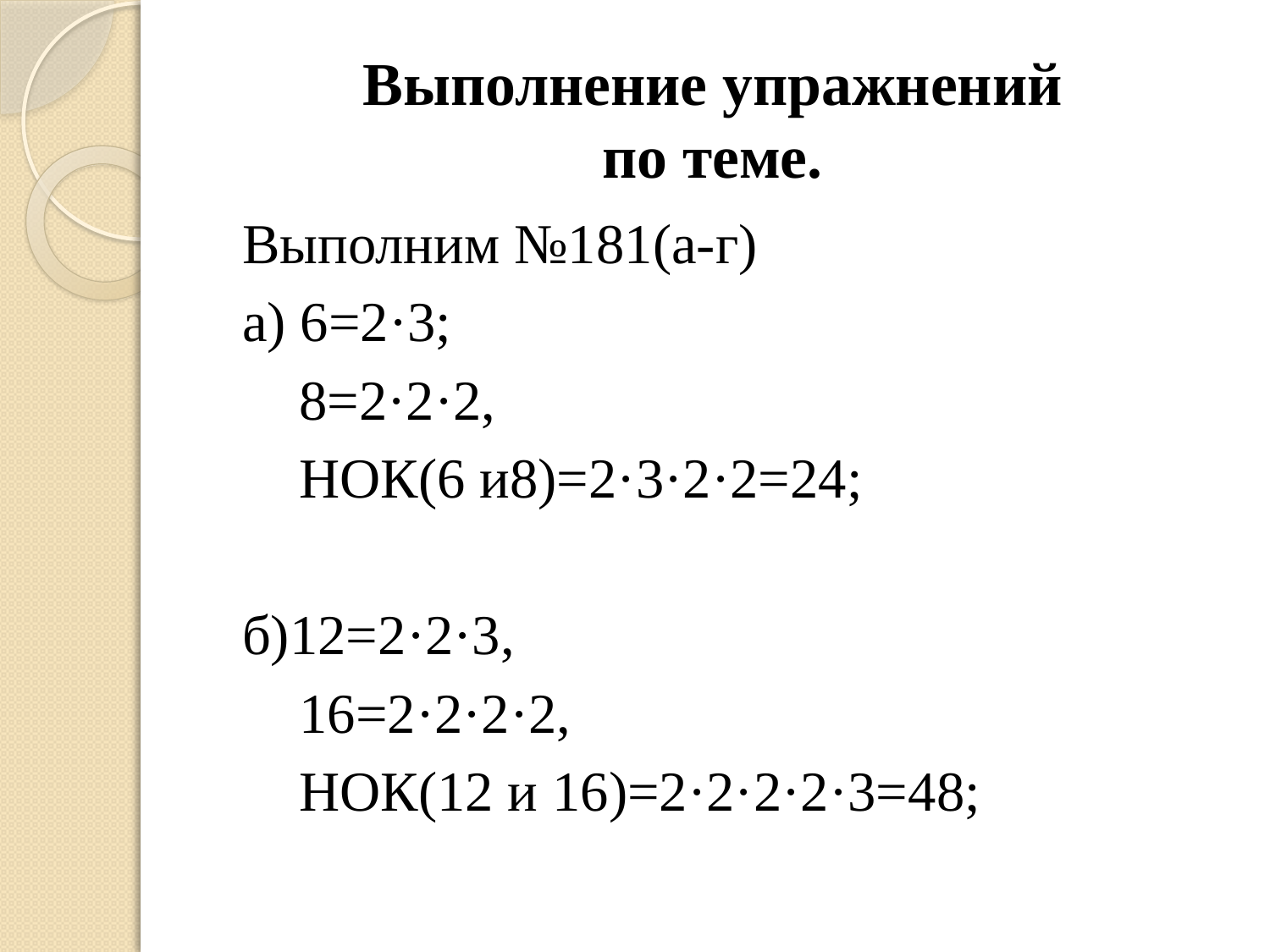

# Выполнение упражнений по теме.
Выполним №181(а-г)
а) 6=2·3;
    8=2·2·2,
    НОК(6 и8)=2·3·2·2=24;

б)12=2·2·3,
    16=2·2·2·2,
    НОК(12 и 16)=2·2·2·2·3=48;